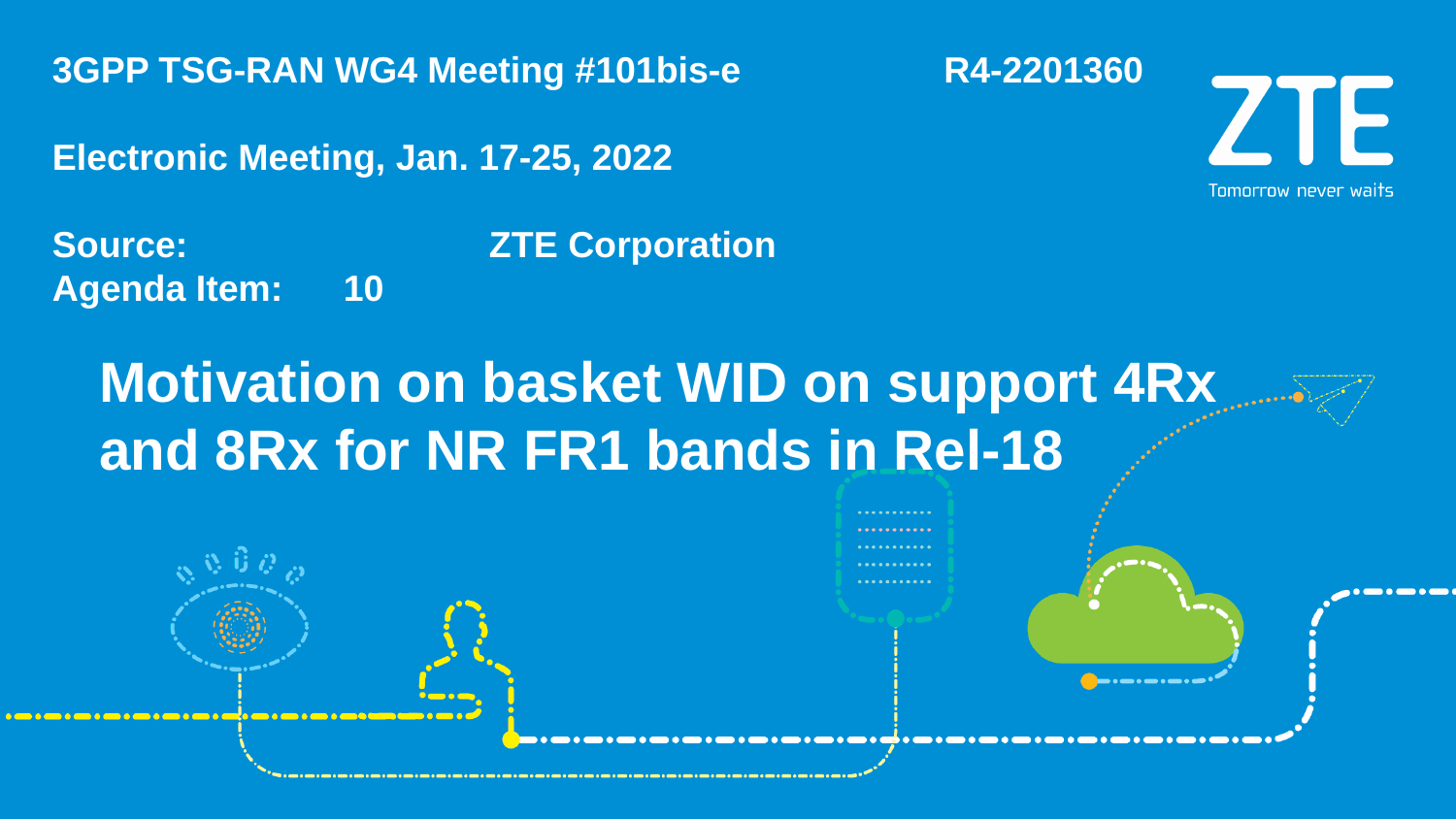

3GPP TSG-RAN WG4 Meeting #101bis-e                    R4-2201360
Electronic Meeting, Jan. 17-25, 2022

Source: 		ZTE Corporation
Agenda Item:	10
# Motivation on basket WID on support 4Rx and 8Rx for NR FR1 bands in Rel-18